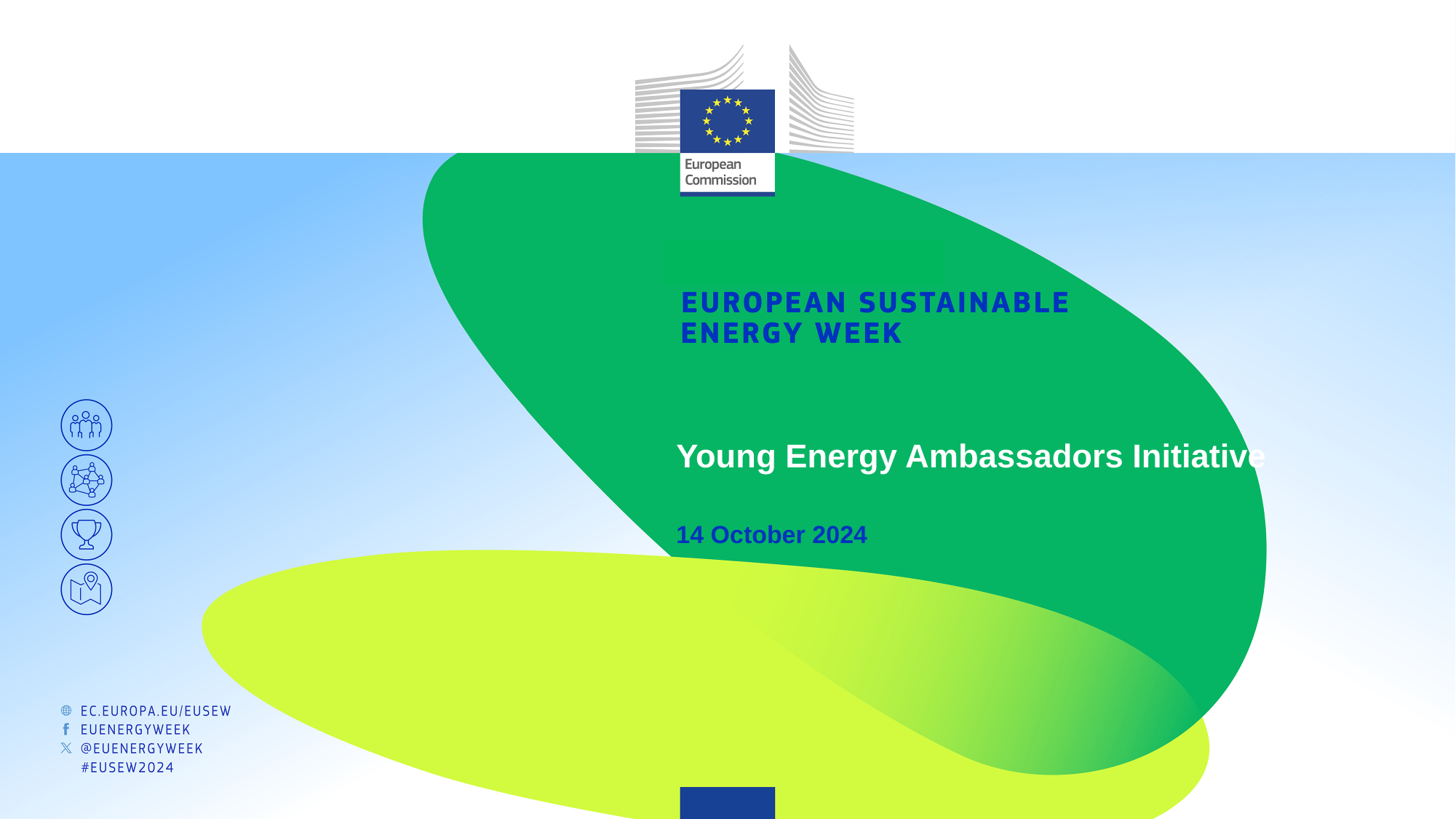

# Young Energy Ambassadors Initiative 14 October 2024